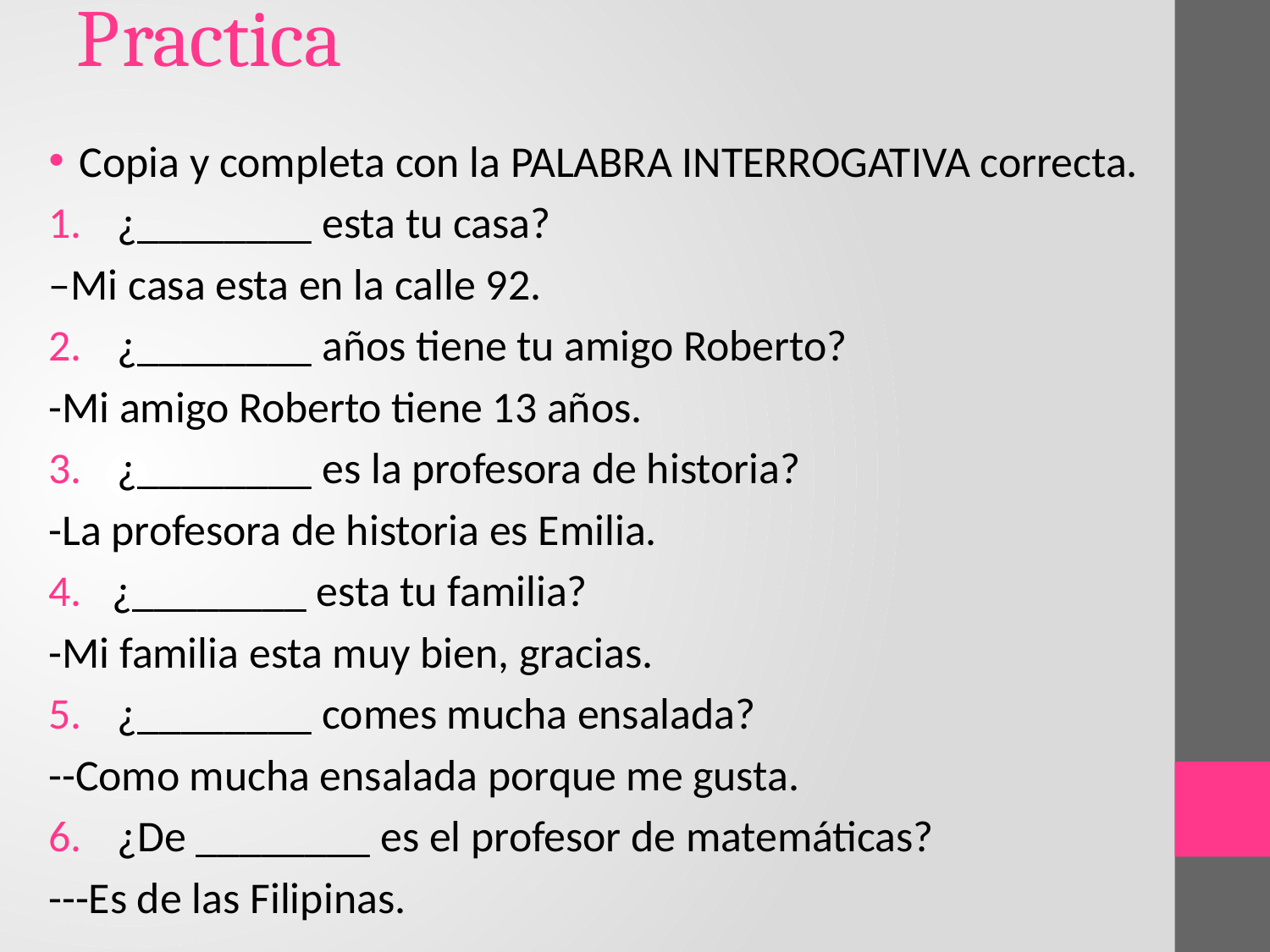

Practica
Copia y completa con la PALABRA INTERROGATIVA correcta.
¿________ esta tu casa?
	–Mi casa esta en la calle 92.
¿________ años tiene tu amigo Roberto?
	-Mi amigo Roberto tiene 13 años.
¿________ es la profesora de historia?
	-La profesora de historia es Emilia.
4.   ¿________ esta tu familia?
	-Mi familia esta muy bien, gracias.
¿________ comes mucha ensalada?
	--Como mucha ensalada porque me gusta.
¿De ________ es el profesor de matemáticas?
	---Es de las Filipinas.